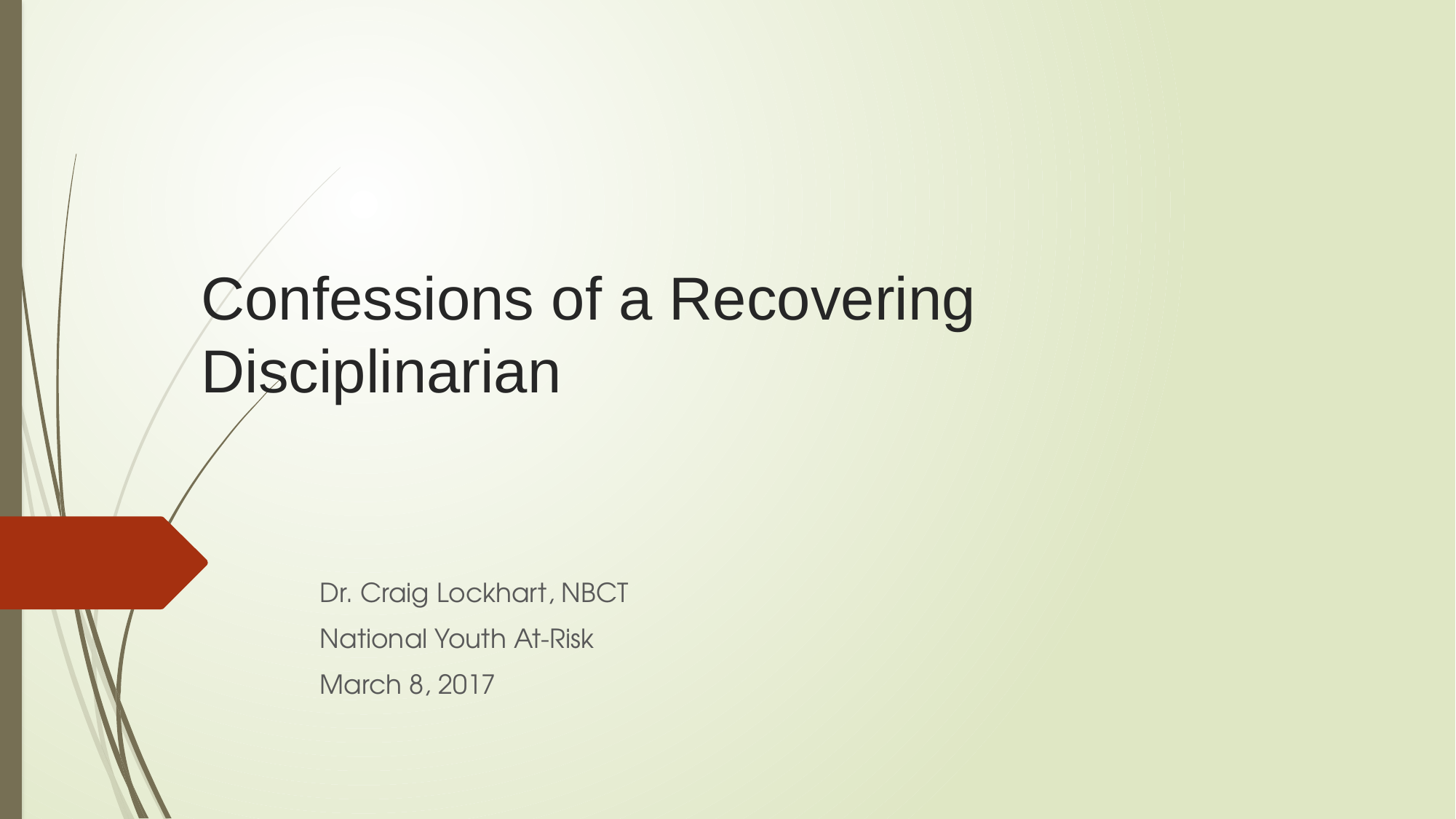

# Confessions of a Recovering Disciplinarian
Dr. Craig Lockhart, NBCT
National Youth At-Risk
March 8, 2017